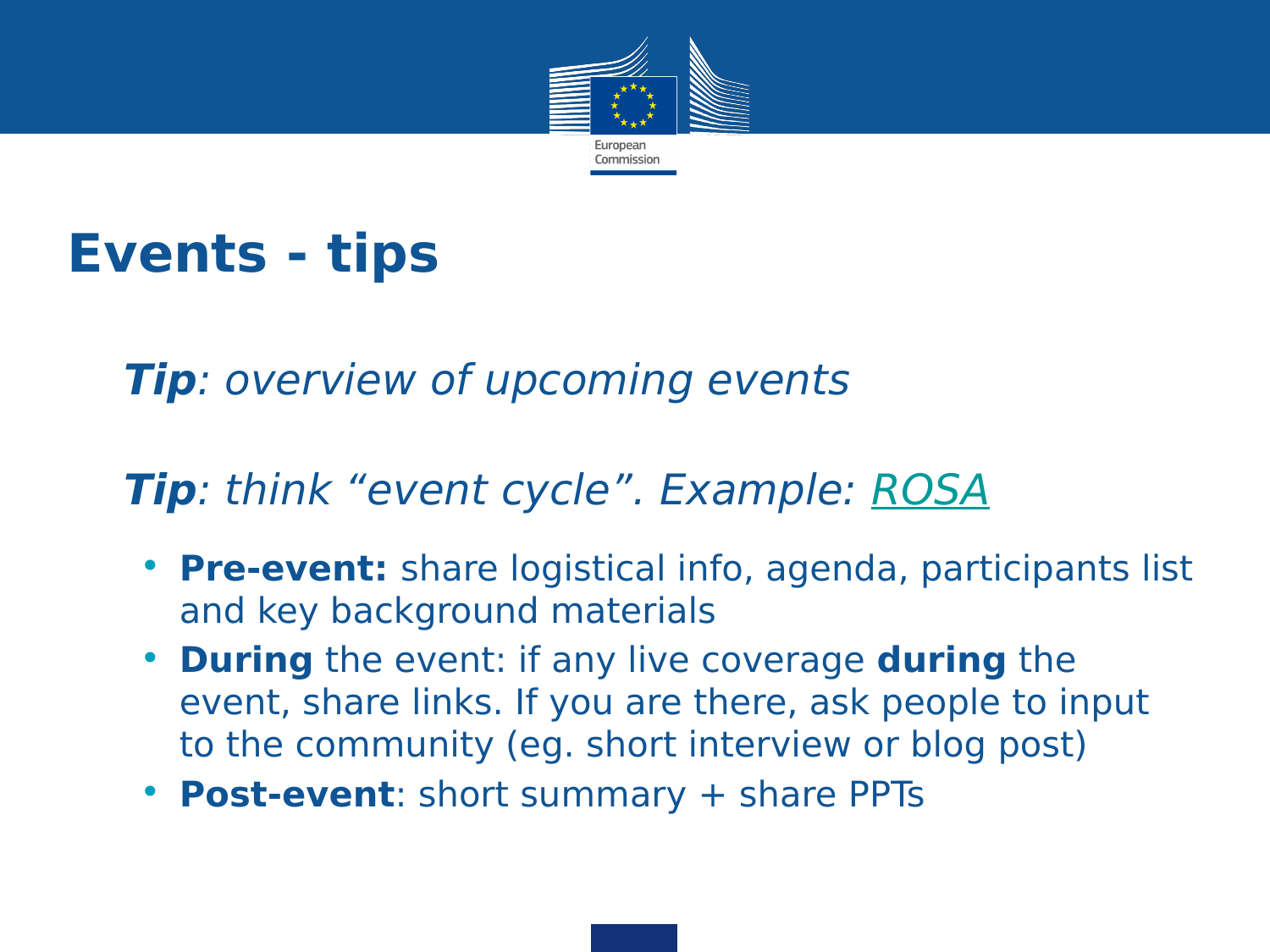

# Events - tips
Tip: overview of upcoming events
Tip: think “event cycle”. Example: ROSA
Pre-event: share logistical info, agenda, participants list and key background materials
During the event: if any live coverage during the event, share links. If you are there, ask people to input to the community (eg. short interview or blog post)
Post-event: short summary + share PPTs